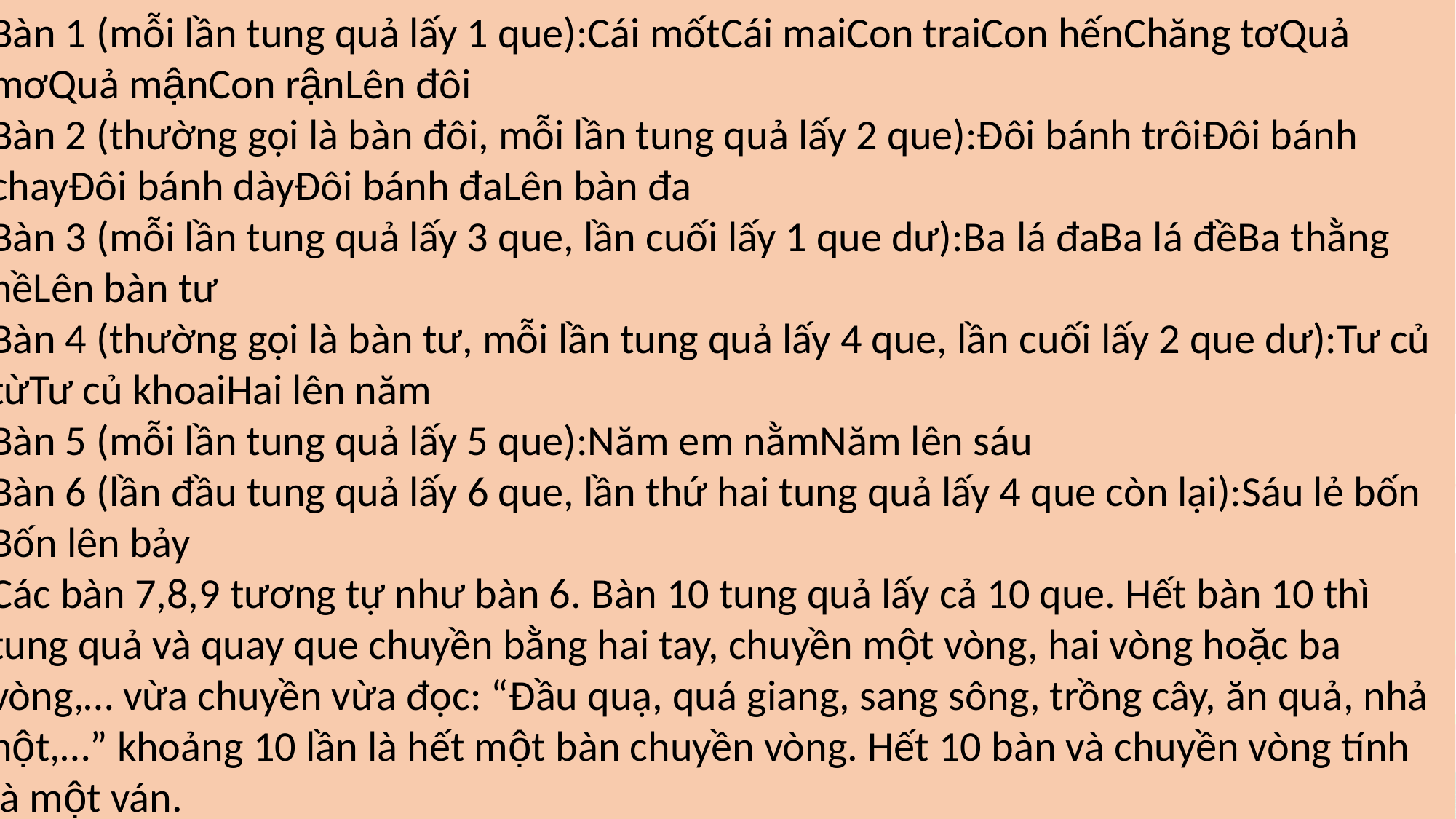

Bàn 1 (mỗi lần tung quả lấy 1 que):Cái mốtCái maiCon traiCon hếnChăng tơQuả mơQuả mậnCon rậnLên đôi
Bàn 2 (thường gọi là bàn đôi, mỗi lần tung quả lấy 2 que):Đôi bánh trôiĐôi bánh chayĐôi bánh dàyĐôi bánh đaLên bàn đa
Bàn 3 (mỗi lần tung quả lấy 3 que, lần cuối lấy 1 que dư):Ba lá đaBa lá đềBa thằng hềLên bàn tư
Bàn 4 (thường gọi là bàn tư, mỗi lần tung quả lấy 4 que, lần cuối lấy 2 que dư):Tư củ từTư củ khoaiHai lên năm
Bàn 5 (mỗi lần tung quả lấy 5 que):Năm em nằmNăm lên sáu
Bàn 6 (lần đầu tung quả lấy 6 que, lần thứ hai tung quả lấy 4 que còn lại):Sáu lẻ bốn Bốn lên bảy
Các bàn 7,8,9 tương tự như bàn 6. Bàn 10 tung quả lấy cả 10 que. Hết bàn 10 thì tung quả và quay que chuyền bằng hai tay, chuyền một vòng, hai vòng hoặc ba vòng,… vừa chuyền vừa đọc: “Đầu quạ, quá giang, sang sông, trồng cây, ăn quả, nhả hột,…” khoảng 10 lần là hết một bàn chuyền vòng. Hết 10 bàn và chuyền vòng tính là một ván.